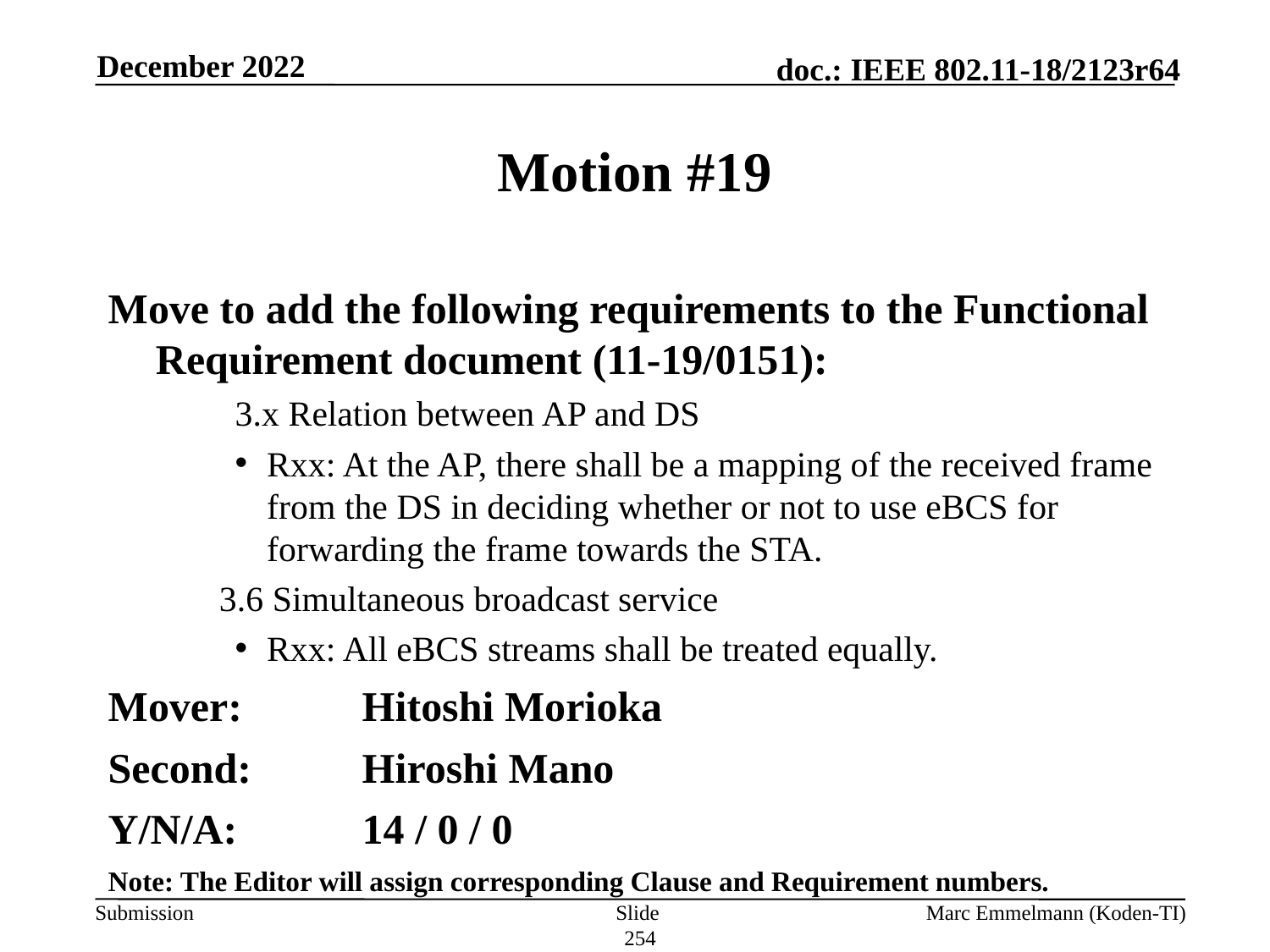

December 2022
# Motion #19
Move to add the following requirements to the Functional Requirement document (11-19/0151):
3.x Relation between AP and DS
Rxx: At the AP, there shall be a mapping of the received frame from the DS in deciding whether or not to use eBCS for forwarding the frame towards the STA.
3.6 Simultaneous broadcast service
Rxx: All eBCS streams shall be treated equally.
Mover:	Hitoshi Morioka
Second:	Hiroshi Mano
Y/N/A:	14 / 0 / 0
Note: The Editor will assign corresponding Clause and Requirement numbers.

Slide 254
Marc Emmelmann (Koden-TI)